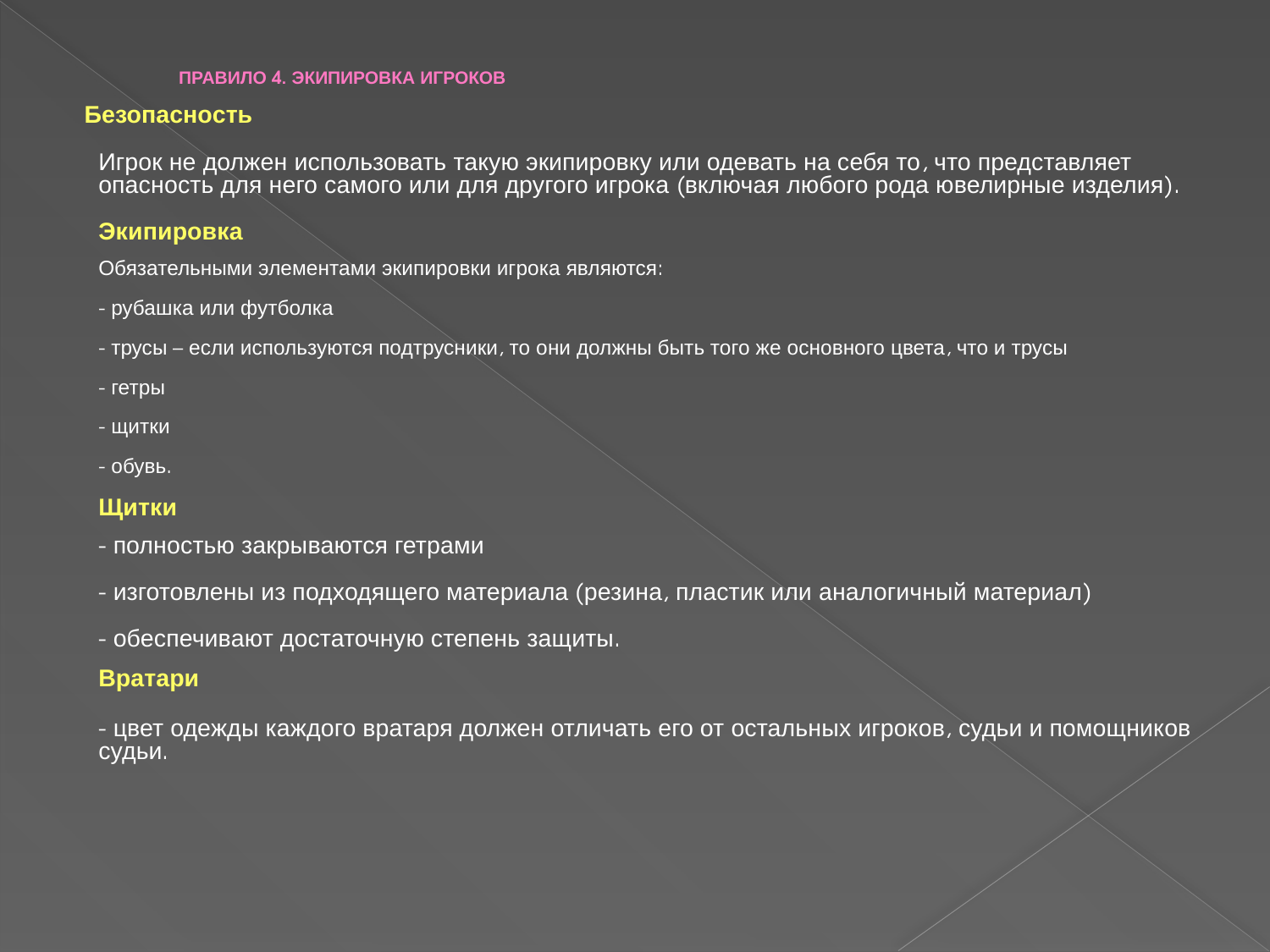

# ПРАВИЛО 4. ЭКИПИРОВКА ИГРОКОВ
     Безопасность
Игрок не должен использовать такую экипировку или одевать на себя то, что представляет опасность для него самого или для другого игрока (включая любого рода ювелирные изделия).
Экипировка
Обязательными элементами экипировки игрока являются:
- рубашка или футболка
- трусы – если используются подтрусники, то они должны быть того же основного цвета, что и трусы
- гетры
- щитки
- обувь.
Щитки
- полностью закрываются гетрами
- изготовлены из подходящего материала (резина, пластик или аналогичный материал)
- обеспечивают достаточную степень защиты.
Вратари
- цвет одежды каждого вратаря должен отличать его от остальных игроков, судьи и помощников судьи.